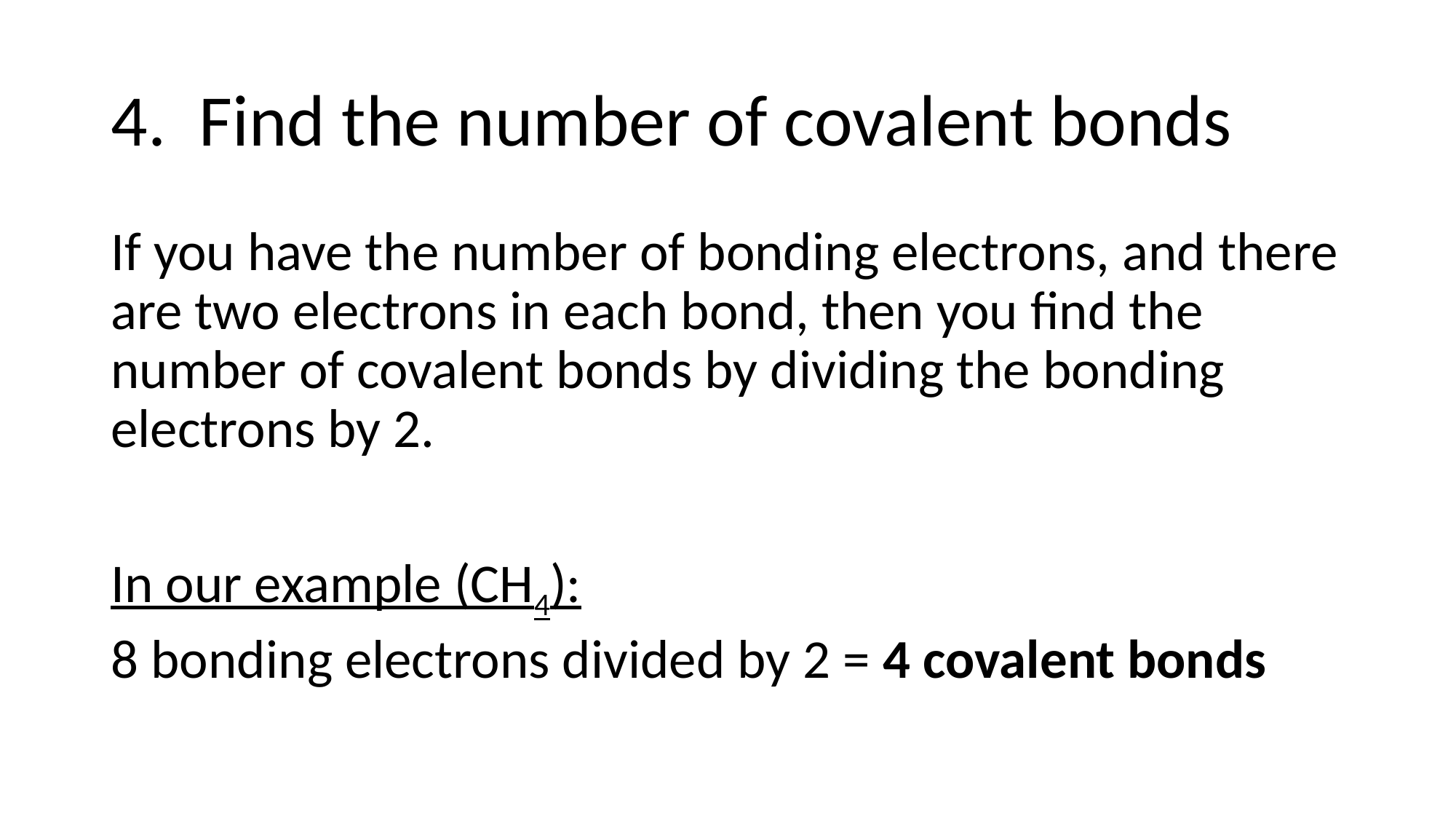

# 4.  Find the number of covalent bonds
If you have the number of bonding electrons, and there are two electrons in each bond, then you find the number of covalent bonds by dividing the bonding electrons by 2.

In our example (CH4):
8 bonding electrons divided by 2 = 4 covalent bonds